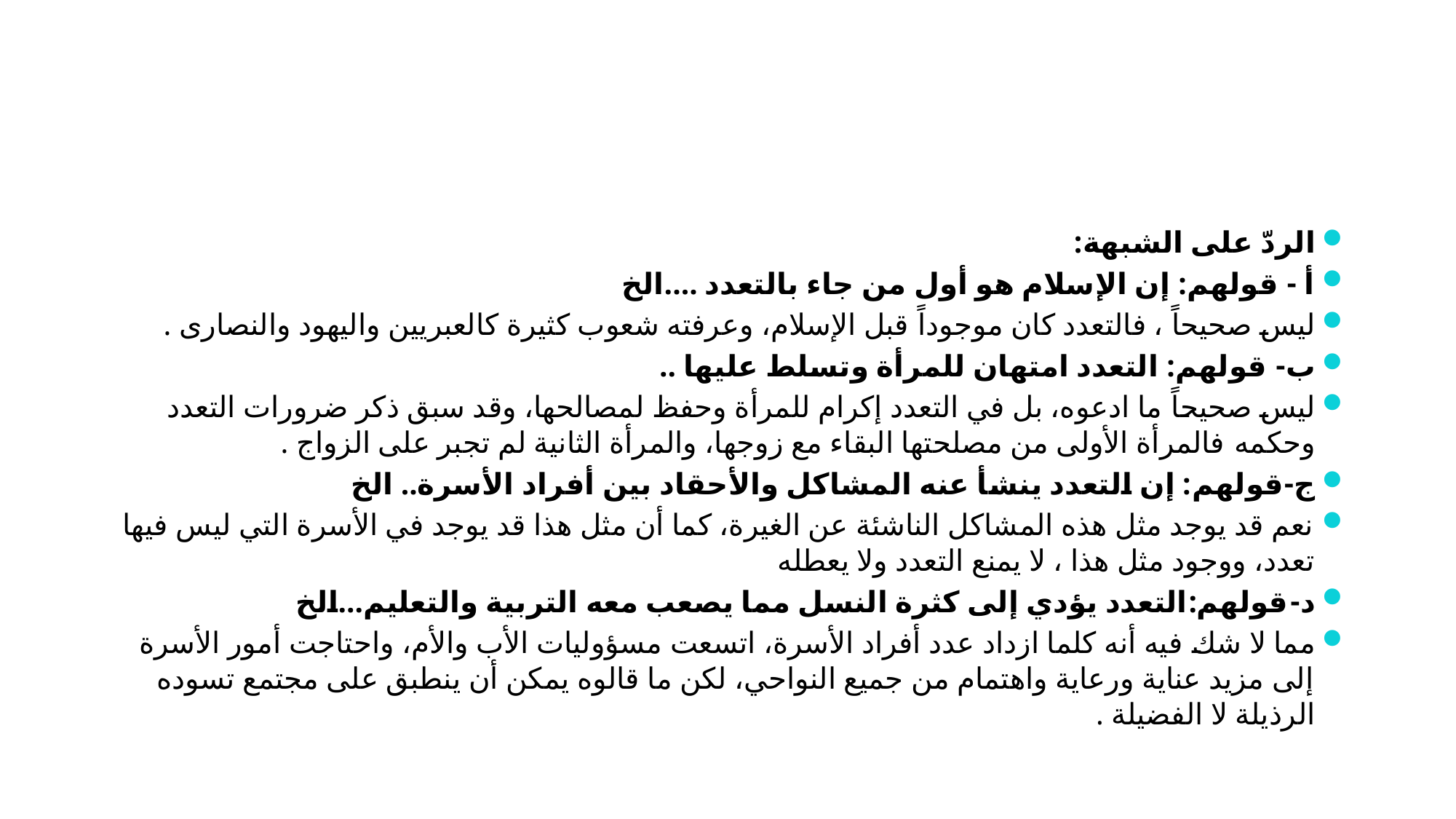

#
الردّ على الشبهة:
أ - قولهم: إن الإسلام هو أول من جاء بالتعدد ....الخ
ليس صحيحاً ، فالتعدد كان موجوداً قبل الإسلام، وعرفته شعوب كثيرة كالعبريين واليهود والنصارى .
ب- قولهم: التعدد امتهان للمرأة وتسلط عليها ..
ليس صحيحاً ما ادعوه، بل في التعدد إكرام للمرأة وحفظ لمصالحها، وقد سبق ذكر ضرورات التعدد وحكمه فالمرأة الأولى من مصلحتها البقاء مع زوجها، والمرأة الثانية لم تجبر على الزواج .
ج-قولهم: إن التعدد ينشأ عنه المشاكل والأحقاد بين أفراد الأسرة.. الخ
نعم قد يوجد مثل هذه المشاكل الناشئة عن الغيرة، كما أن مثل هذا قد يوجد في الأسرة التي ليس فيها تعدد، ووجود مثل هذا ، لا يمنع التعدد ولا يعطله
د-قولهم:التعدد يؤدي إلى كثرة النسل مما يصعب معه التربية والتعليم...الخ
مما لا شك فيه أنه كلما ازداد عدد أفراد الأسرة، اتسعت مسؤوليات الأب والأم، واحتاجت أمور الأسرة إلى مزيد عناية ورعاية واهتمام من جميع النواحي، لكن ما قالوه يمكن أن ينطبق على مجتمع تسوده الرذيلة لا الفضيلة .